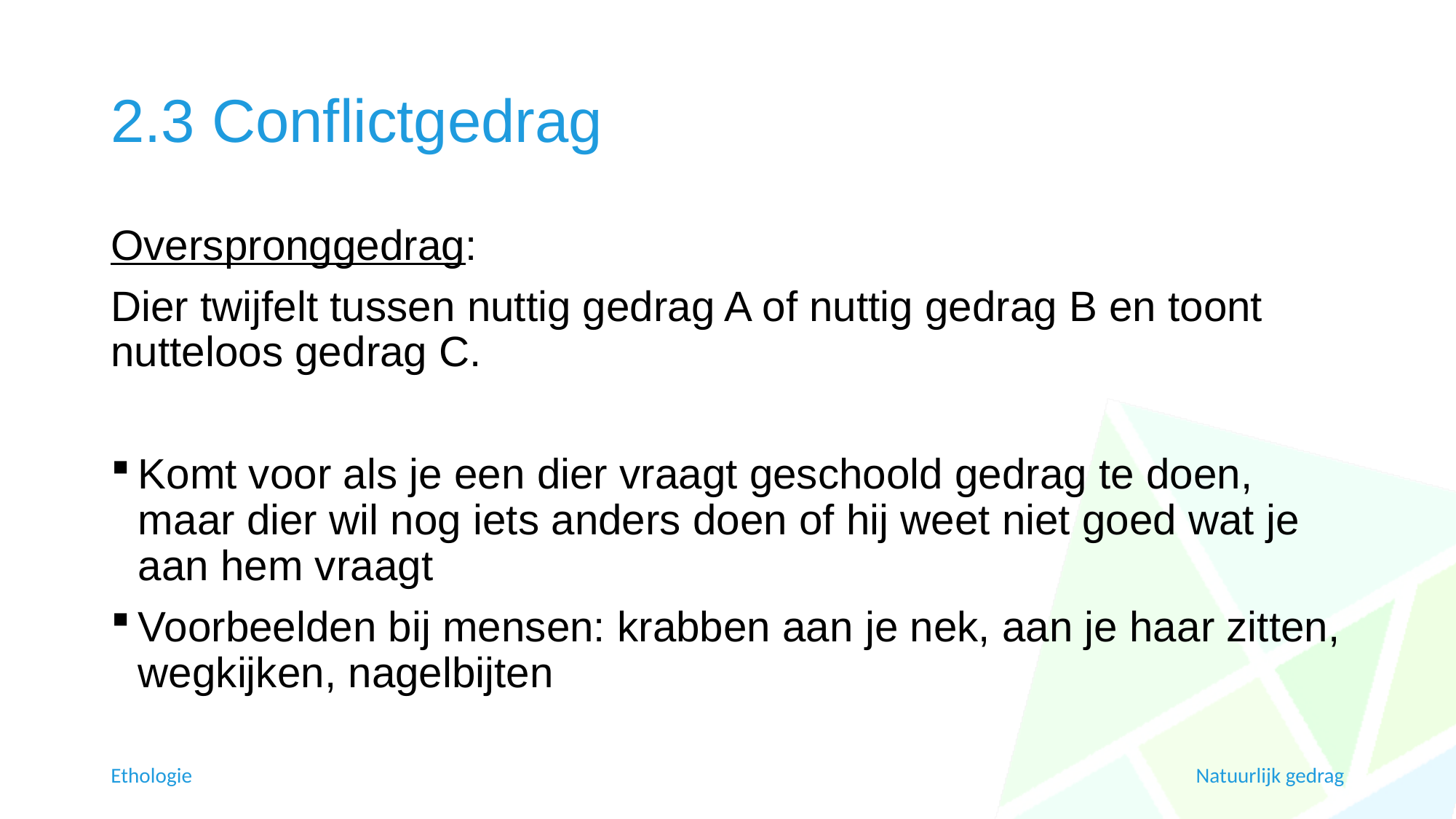

# 2.3 Conflictgedrag
Overspronggedrag:
Dier twijfelt tussen nuttig gedrag A of nuttig gedrag B en toont nutteloos gedrag C.

Komt voor als je een dier vraagt geschoold gedrag te doen, maar dier wil nog iets anders doen of hij weet niet goed wat je aan hem vraagt
Voorbeelden bij mensen: krabben aan je nek, aan je haar zitten, wegkijken, nagelbijten

Ethologie
Natuurlijk gedrag